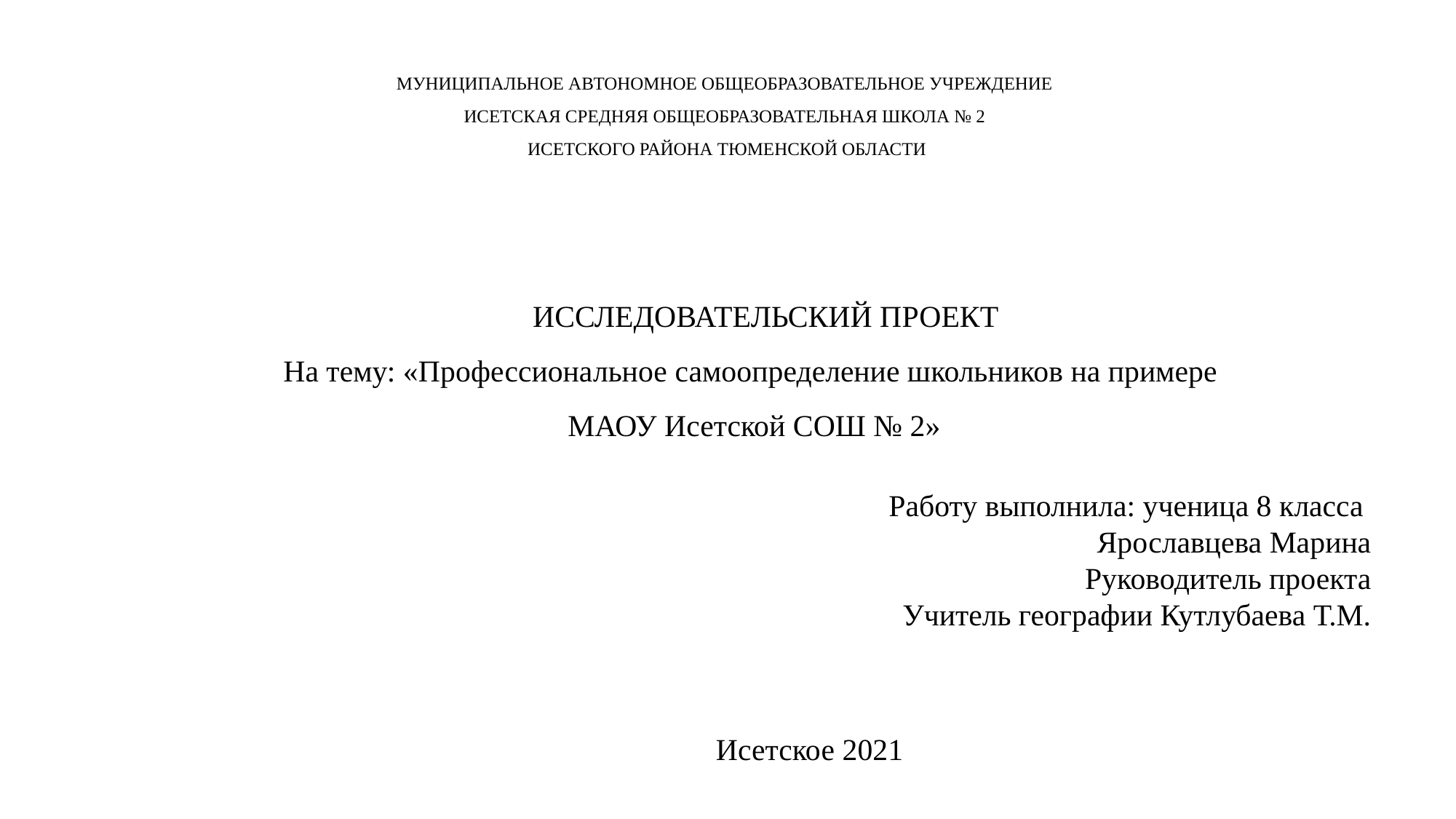

МУНИЦИПАЛЬНОЕ АВТОНОМНОЕ ОБЩЕОБРАЗОВАТЕЛЬНОЕ УЧРЕЖДЕНИЕ
ИСЕТСКАЯ СРЕДНЯЯ ОБЩЕОБРАЗОВАТЕЛЬНАЯ ШКОЛА № 2
ИСЕТСКОГО РАЙОНА ТЮМЕНСКОЙ ОБЛАСТИ

                                                                        ИССЛЕДОВАТЕЛЬСКИЙ ПРОЕКТ
На тему: «Профессиональное самоопределение школьников на примере
МАОУ Исетской СОШ № 2»

           Работу выполнила: ученица 8 класса
Ярославцева Марина
Руководитель проекта
Учитель географии Кутлубаева Т.М.

                                                                                                          Исетское 2021